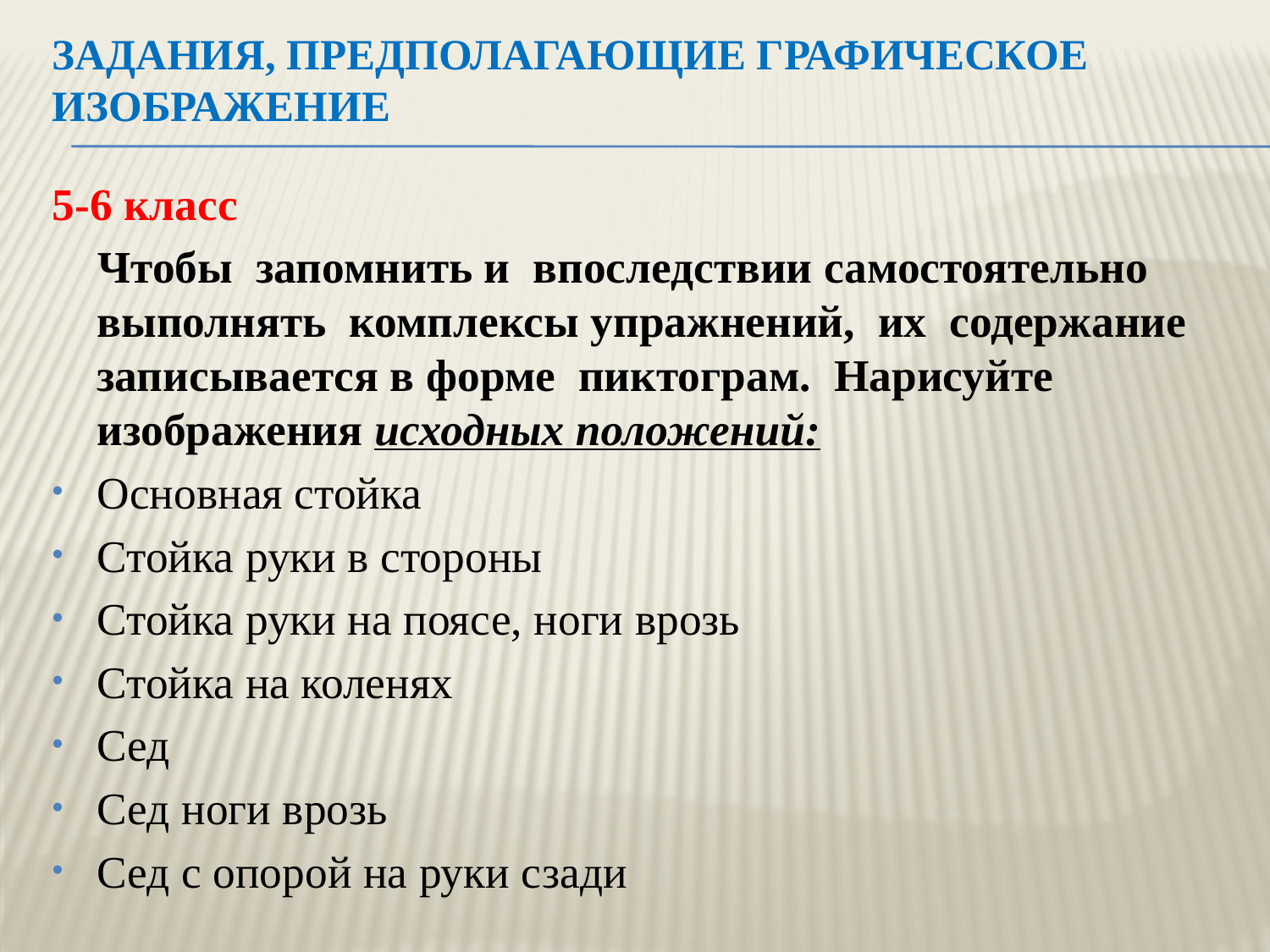

# Задания, предполагающие графическое изображение
5-6 класс
    Чтобы  запомнить и  впоследствии самостоятельно  выполнять  комплексы упражнений,  их  содержание записывается в форме  пиктограм.  Нарисуйте  изображения исходных положений:
Основная стойка
Стойка руки в стороны
Стойка руки на поясе, ноги врозь
Стойка на коленях
Сед
Сед ноги врозь
Сед с опорой на руки сзади